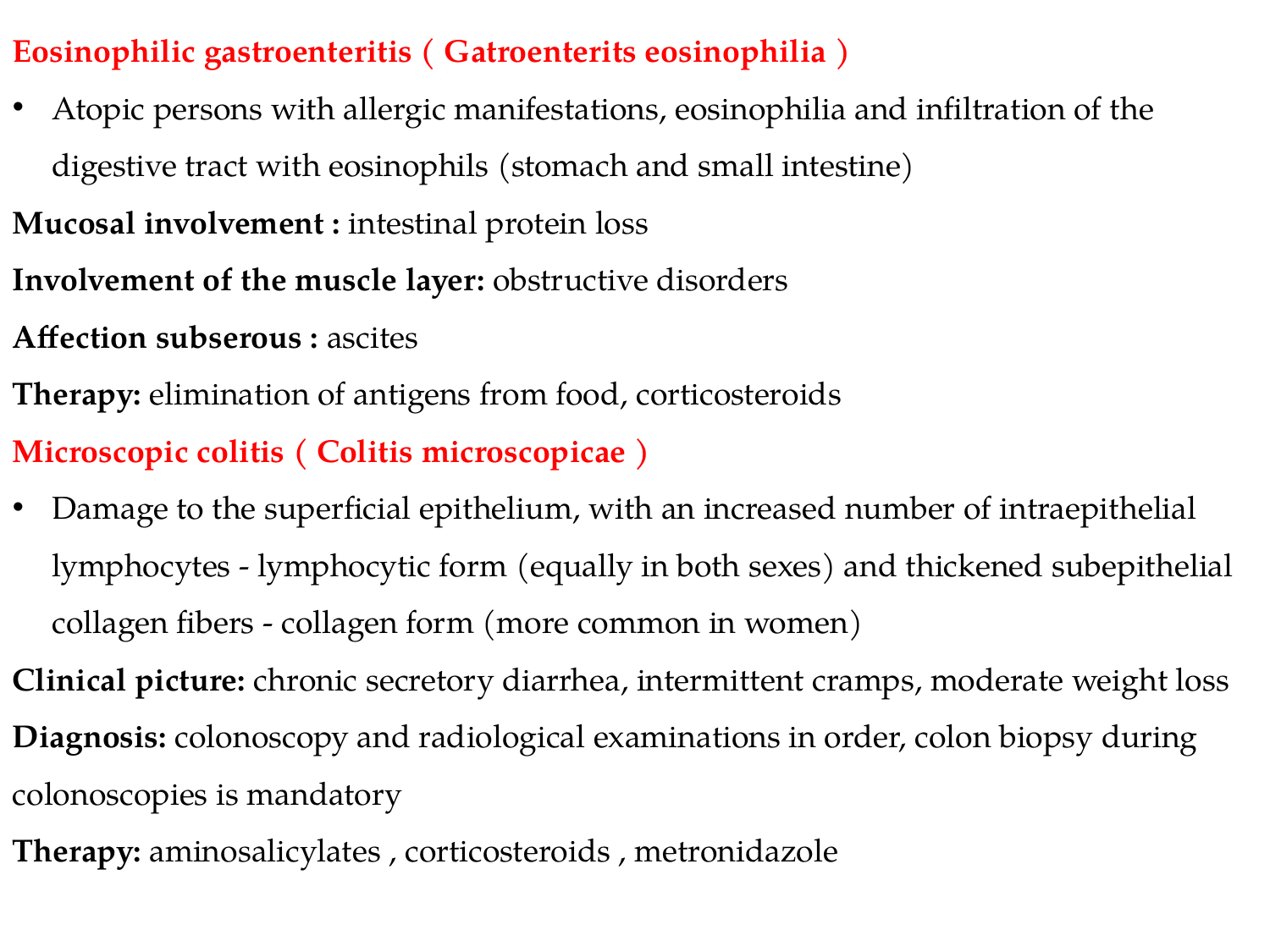

Eosinophilic gastroenteritis ( Gatroenterits eosinophilia )
Atopic persons with allergic manifestations, eosinophilia and infiltration of the digestive tract with eosinophils (stomach and small intestine)
Mucosal involvement : intestinal protein loss
Involvement of the muscle layer: obstructive disorders
Affection subserous : ascites
Therapy: elimination of antigens from food, corticosteroids
Microscopic colitis ( Colitis microscopicae )
Damage to the superficial epithelium, with an increased number of intraepithelial lymphocytes - lymphocytic form (equally in both sexes) and thickened subepithelial collagen fibers - collagen form (more common in women)
Clinical picture: chronic secretory diarrhea, intermittent cramps, moderate weight loss
Diagnosis: colonoscopy and radiological examinations in order, colon biopsy during colonoscopies is mandatory
Therapy: aminosalicylates , corticosteroids , metronidazole